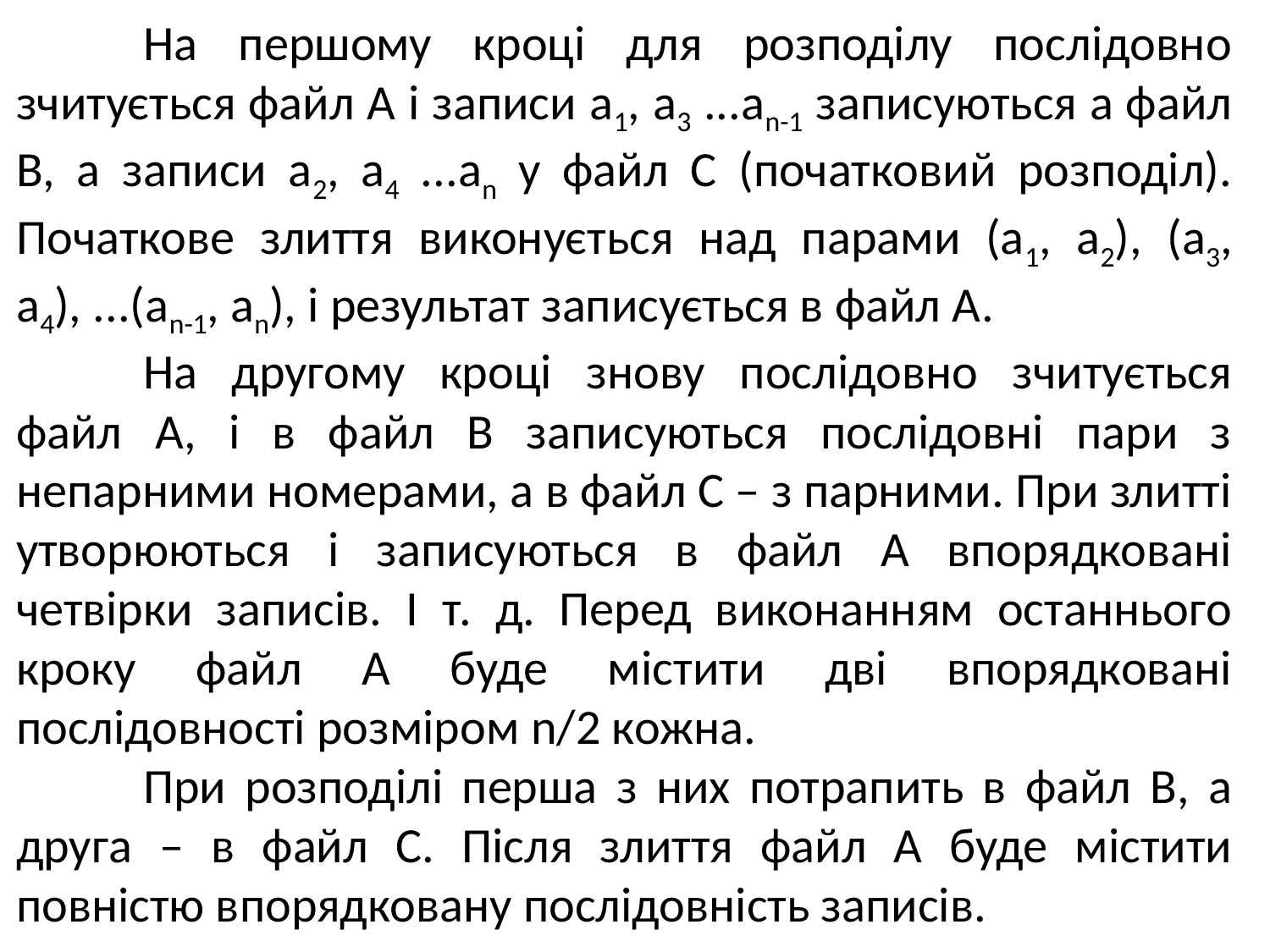

На першому кроці для розподілу послідовно зчитується файл А і записи а1, а3 ...аn-1 записуються а файл В, а записи а2, а4 ...аn у файл С (початковий розподіл). Початкове злиття виконується над парами (а1, а2), (а3, а4), ...(аn-1, аn), і результат записується в файл А.
	На другому кроці знову послідовно зчитується файл А, і в файл В записуються послідовні пари з непарними номерами, а в файл С – з парними. При злитті утворюються і записуються в файл А впорядковані четвірки записів. І т. д. Перед виконанням останнього кроку файл А буде містити дві впорядковані послідовності розміром n/2 кожна.
	При розподілі перша з них потрапить в файл В, а друга – в файл С. Після злиття файл А буде містити повністю впорядковану послідовність записів.